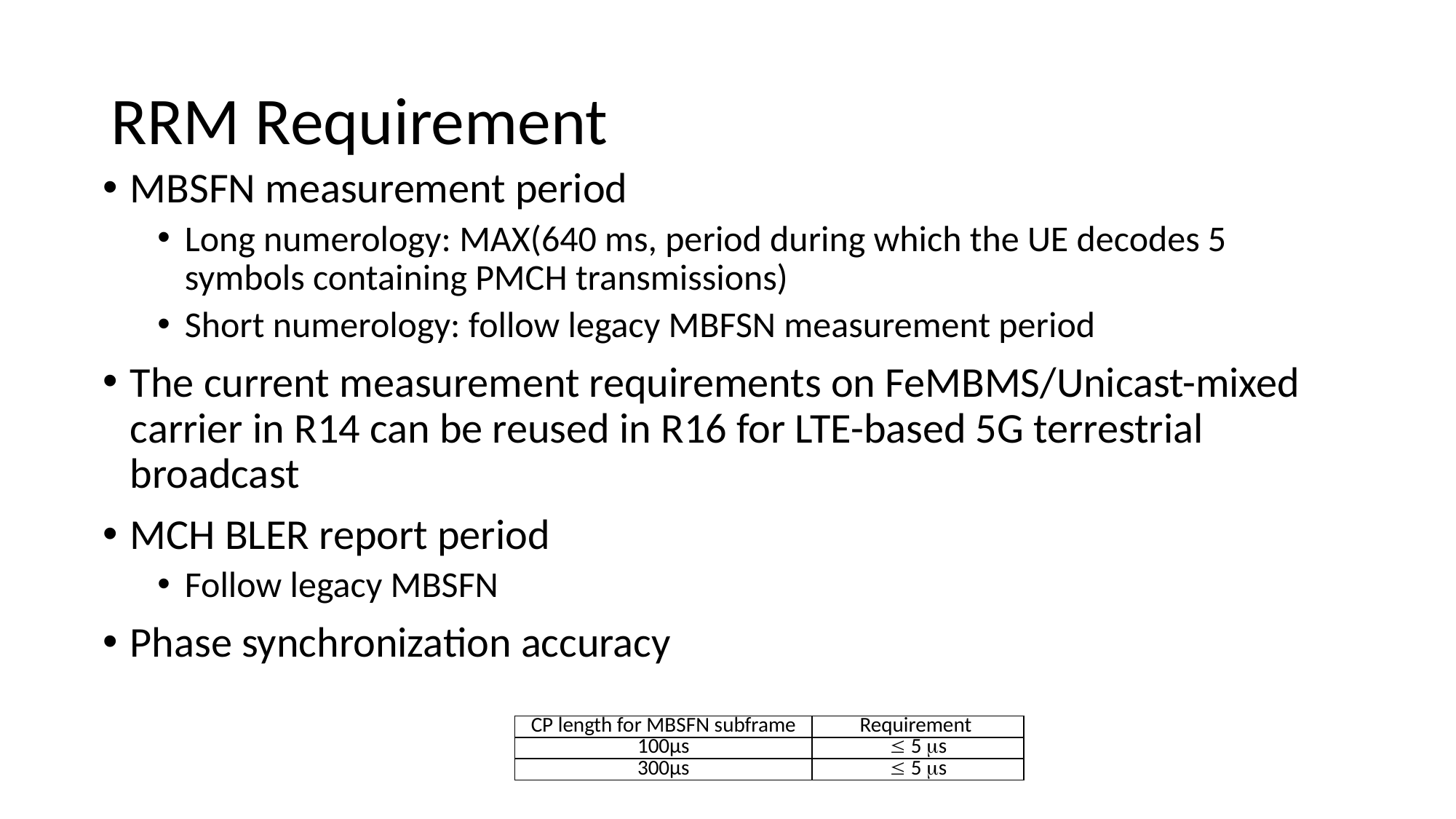

# RRM Requirement
MBSFN measurement period
Long numerology: MAX(640 ms, period during which the UE decodes 5 symbols containing PMCH transmissions)
Short numerology: follow legacy MBFSN measurement period
The current measurement requirements on FeMBMS/Unicast-mixed carrier in R14 can be reused in R16 for LTE-based 5G terrestrial broadcast
MCH BLER report period
Follow legacy MBSFN
Phase synchronization accuracy
| CP length for MBSFN subframe | Requirement |
| --- | --- |
| 100µs | ≤ 5 μs |
| 300µs | ≤ 5 μs |